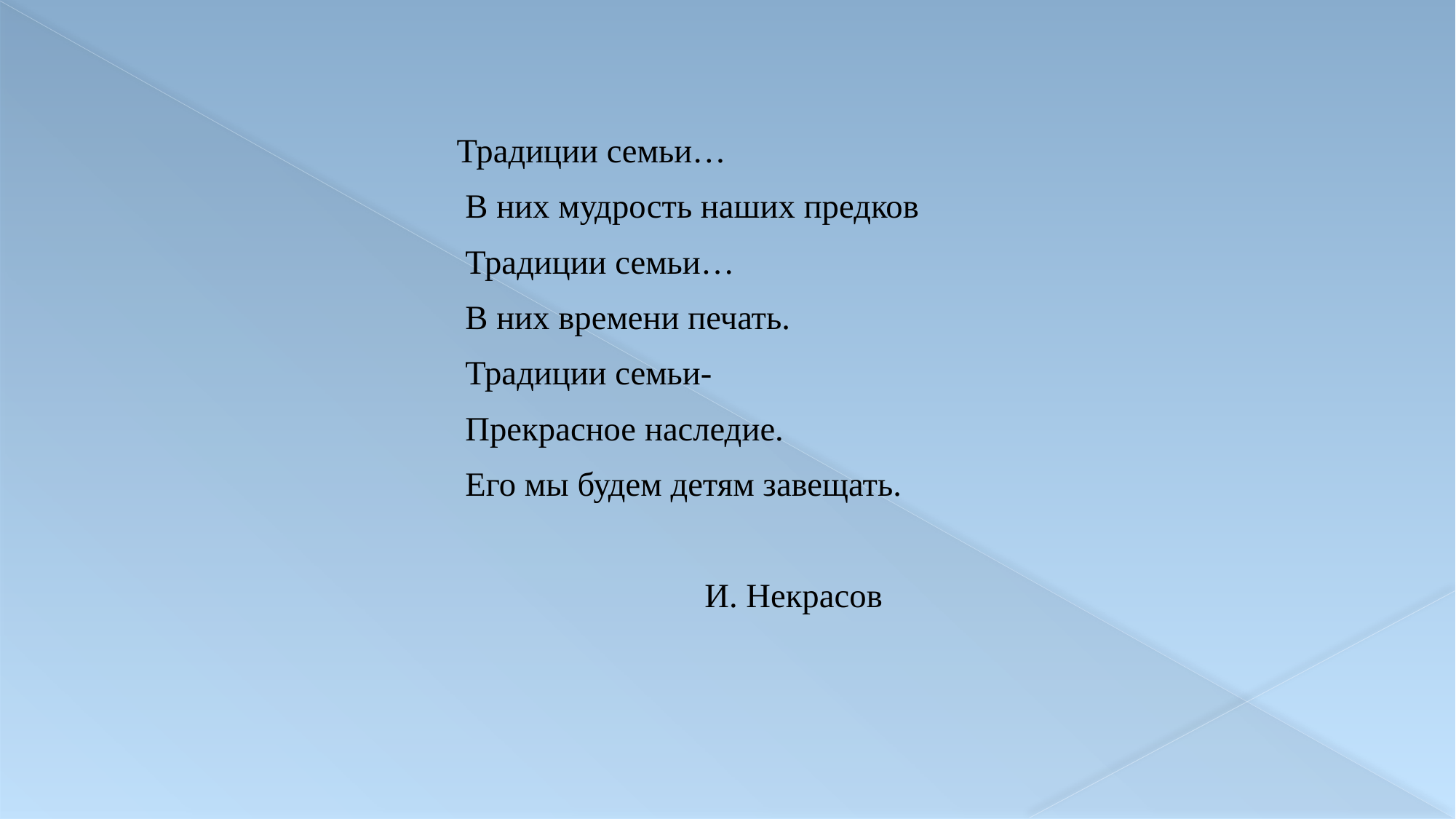

Традиции семьи…
 В них мудрость наших предков
 Традиции семьи…
 В них времени печать.
 Традиции семьи-
 Прекрасное наследие.
 Его мы будем детям завещать.

                             И. Некрасов